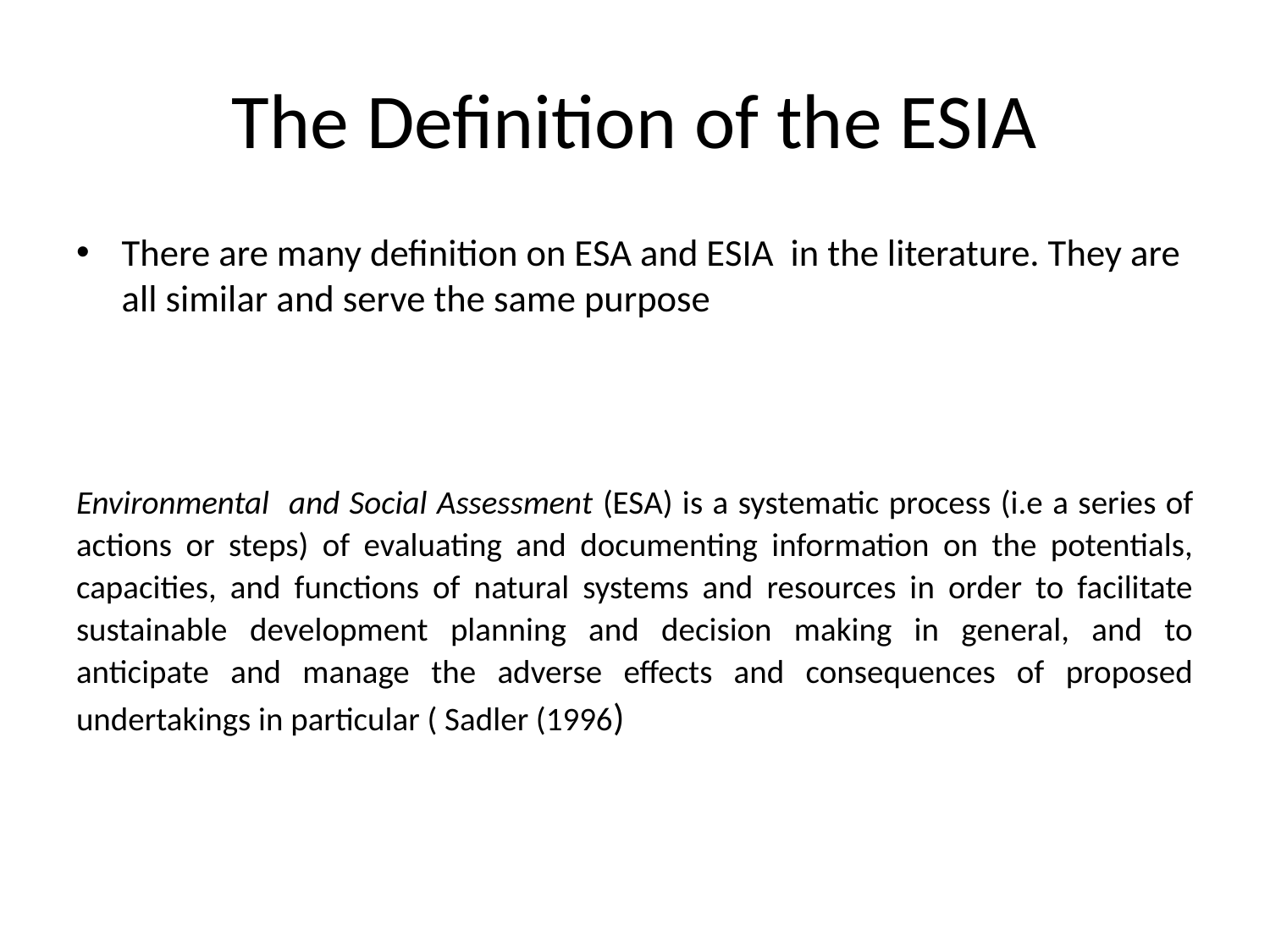

# The Definition of the ESIA
There are many definition on ESA and ESIA  in the literature. They are all similar and serve the same purpose

Environmental  and Social Assessment (ESA) is a systematic process (i.e a series of actions or steps) of evaluating and documenting information on the potentials, capacities, and functions of natural systems and resources in order to facilitate sustainable development planning and decision making in general, and to anticipate and manage the adverse effects and consequences of proposed undertakings in particular ( Sadler (1996)